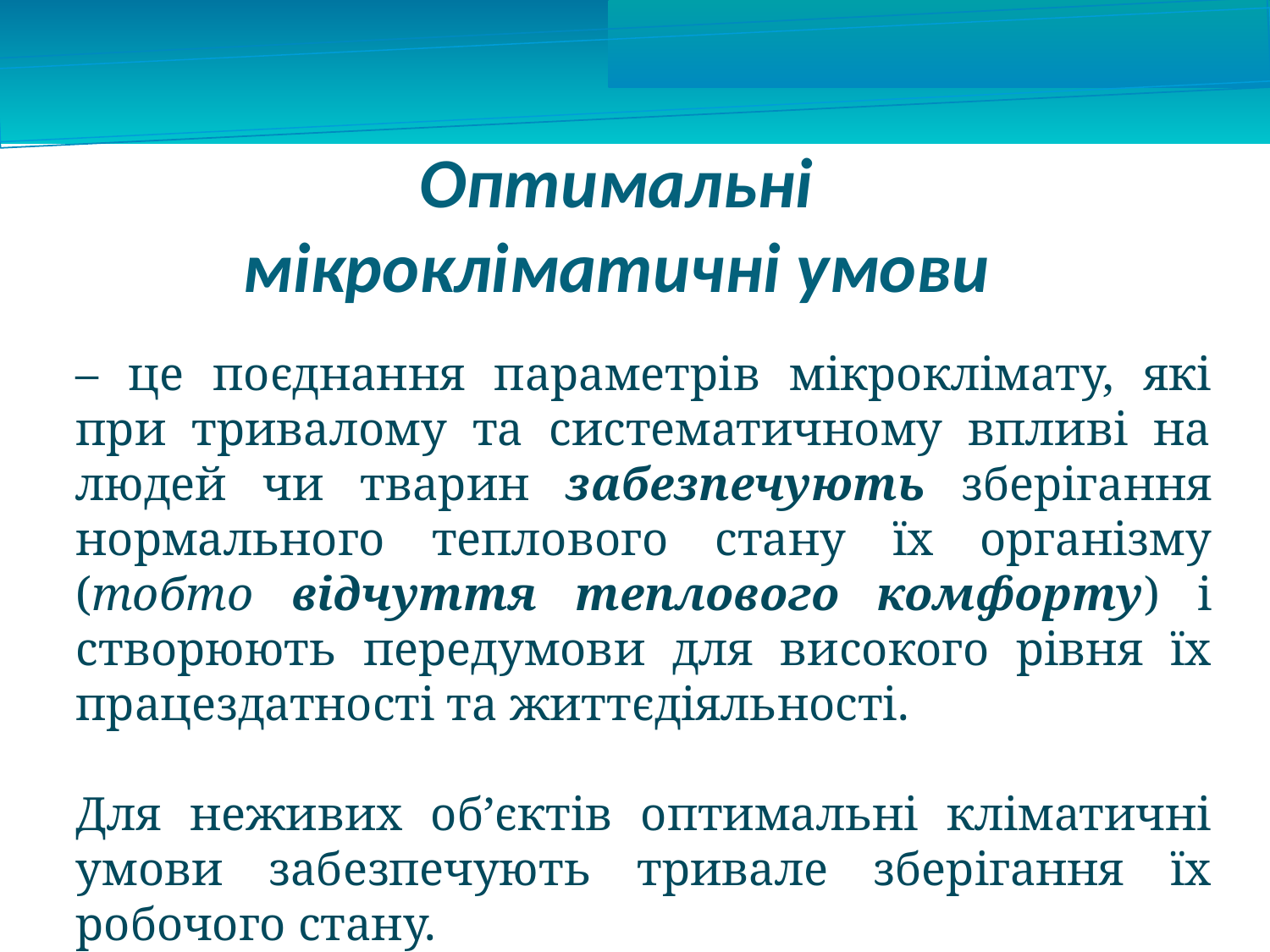

Оптимальні
мікрокліматичні умови
– це поєднання параметрів мікроклімату, які при тривалому та систематичному впливі на людей чи тварин забезпечують зберігання нормального теплового стану їх організму (тобто відчуття теплового комфорту) і створюють передумови для високого рівня їх працездатності та життєдіяльності.

Для неживих об’єктів оптимальні кліматичні умови забезпечують тривале зберігання їх робочого стану.